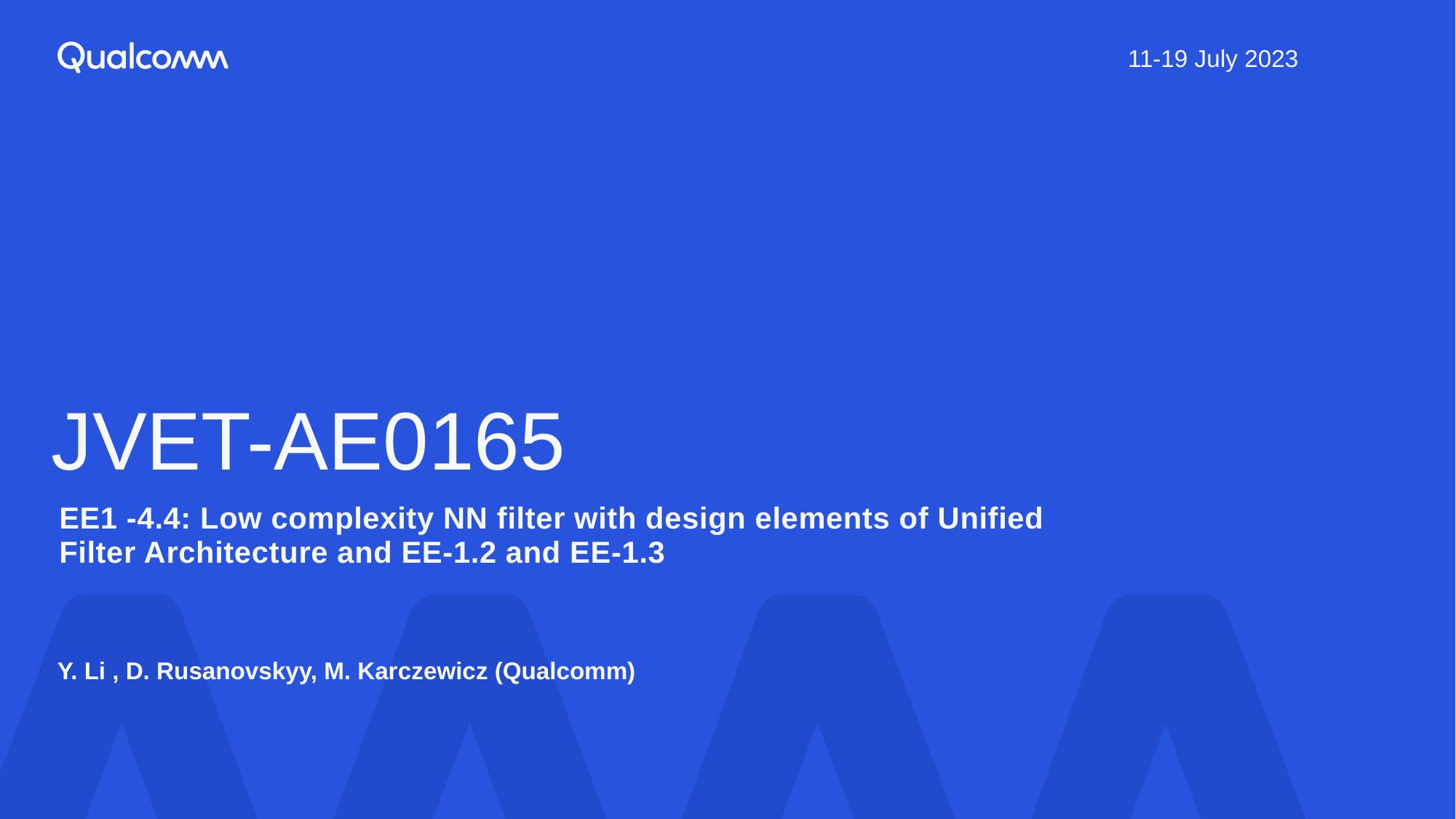

11-19 July 2023
# JVET-AE0165
EE1 -4.4: Low complexity NN filter with design elements of Unified  Filter Architecture and EE-1.2 and EE-1.3
Y. Li , D. Rusanovskyy, M. Karczewicz (Qualcomm)